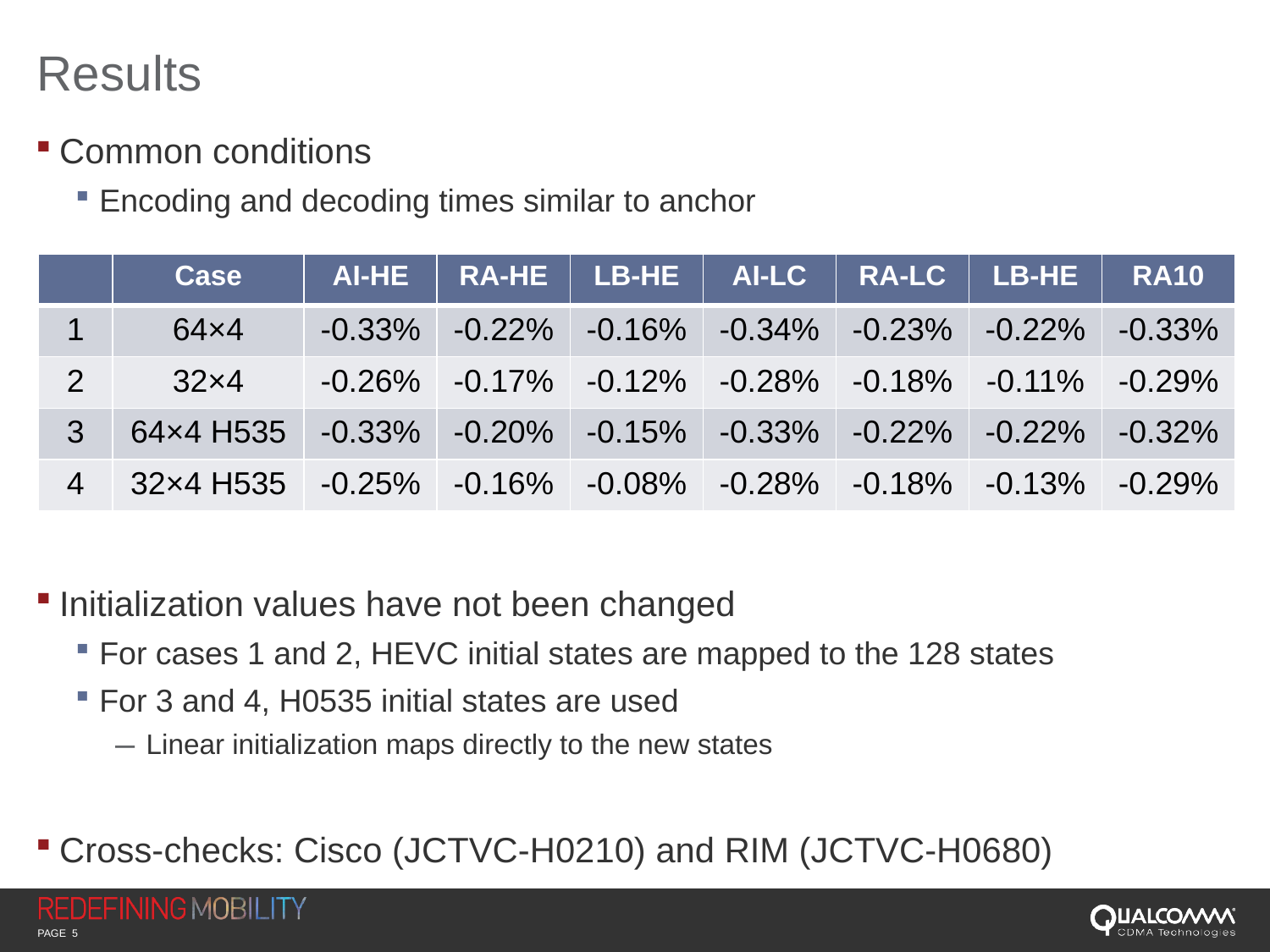

# Results
Common conditions
Encoding and decoding times similar to anchor

Initialization values have not been changed
For cases 1 and 2, HEVC initial states are mapped to the 128 states
For 3 and 4, H0535 initial states are used
Linear initialization maps directly to the new states

Cross-checks: Cisco (JCTVC-H0210) and RIM (JCTVC-H0680)

|  | Case | AI-HE | RA-HE | LB-HE | AI-LC | RA-LC | LB-HE | RA10 |
| --- | --- | --- | --- | --- | --- | --- | --- | --- |
| 1 | 64×4 | -0.33% | -0.22% | -0.16% | -0.34% | -0.23% | -0.22% | -0.33% |
| 2 | 32×4 | -0.26% | -0.17% | -0.12% | -0.28% | -0.18% | -0.11% | -0.29% |
| 3 | 64×4 H535 | -0.33% | -0.20% | -0.15% | -0.33% | -0.22% | -0.22% | -0.32% |
| 4 | 32×4 H535 | -0.25% | -0.16% | -0.08% | -0.28% | -0.18% | -0.13% | -0.29% |